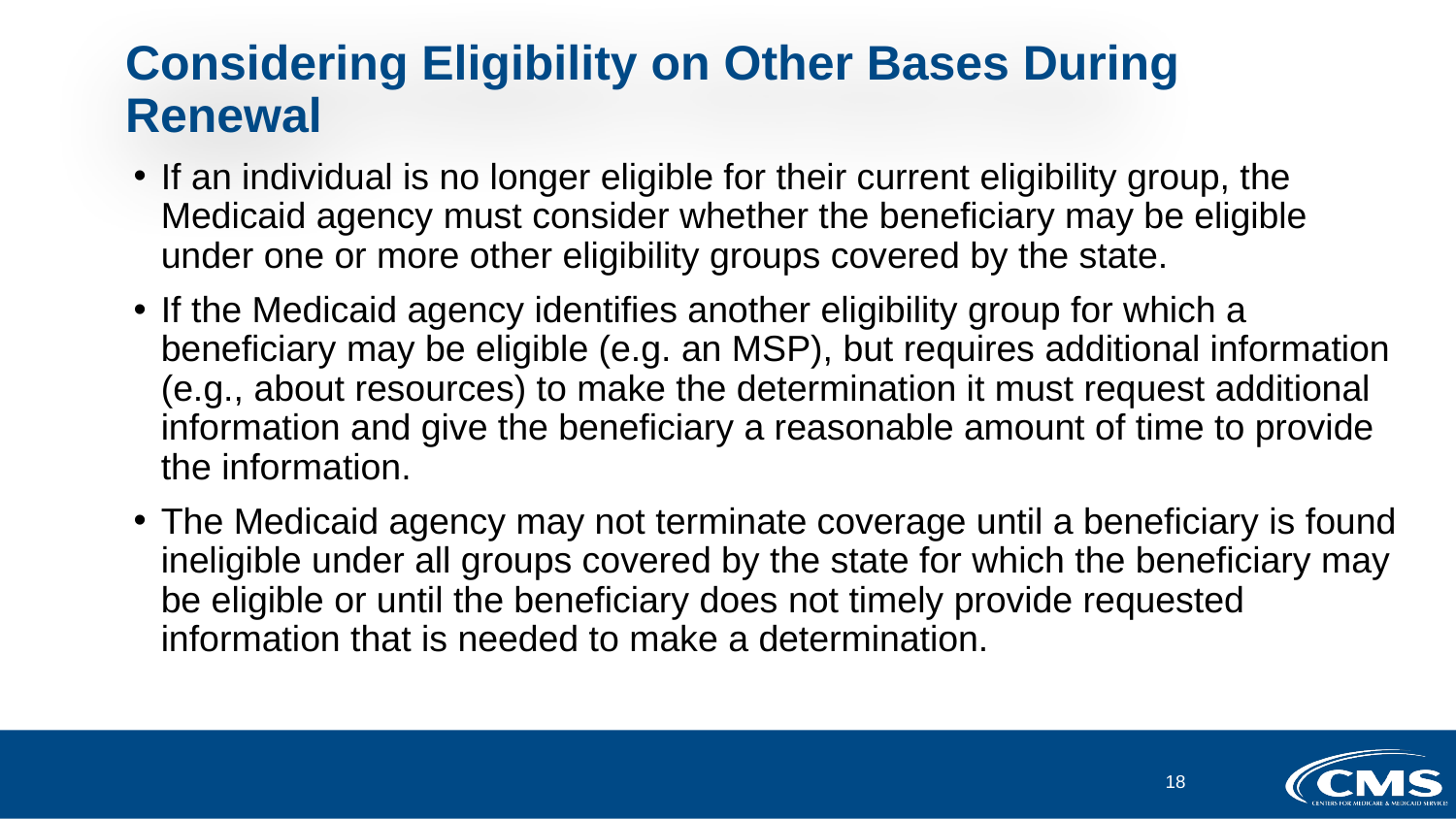

# Considering Eligibility on Other Bases During Renewal
If an individual is no longer eligible for their current eligibility group, the Medicaid agency must consider whether the beneficiary may be eligible under one or more other eligibility groups covered by the state.
If the Medicaid agency identifies another eligibility group for which a beneficiary may be eligible (e.g. an MSP), but requires additional information (e.g., about resources) to make the determination it must request additional information and give the beneficiary a reasonable amount of time to provide the information.
The Medicaid agency may not terminate coverage until a beneficiary is found ineligible under all groups covered by the state for which the beneficiary may be eligible or until the beneficiary does not timely provide requested information that is needed to make a determination.

18